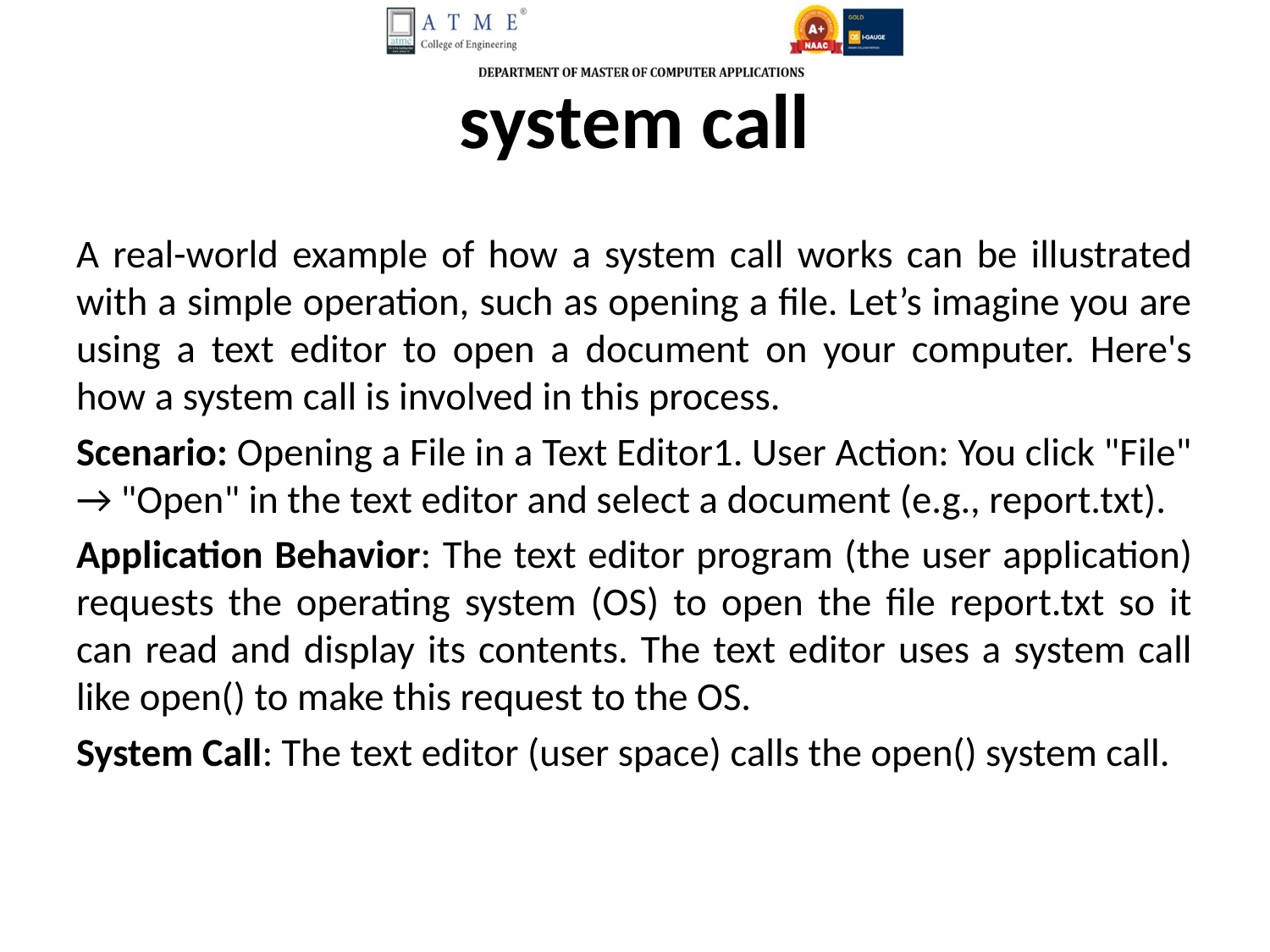

# system call
A real-world example of how a system call works can be illustrated with a simple operation, such as opening a file. Let’s imagine you are using a text editor to open a document on your computer. Here's how a system call is involved in this process.
Scenario: Opening a File in a Text Editor1. User Action: You click "File" → "Open" in the text editor and select a document (e.g., report.txt).
Application Behavior: The text editor program (the user application) requests the operating system (OS) to open the file report.txt so it can read and display its contents. The text editor uses a system call like open() to make this request to the OS.
System Call: The text editor (user space) calls the open() system call.